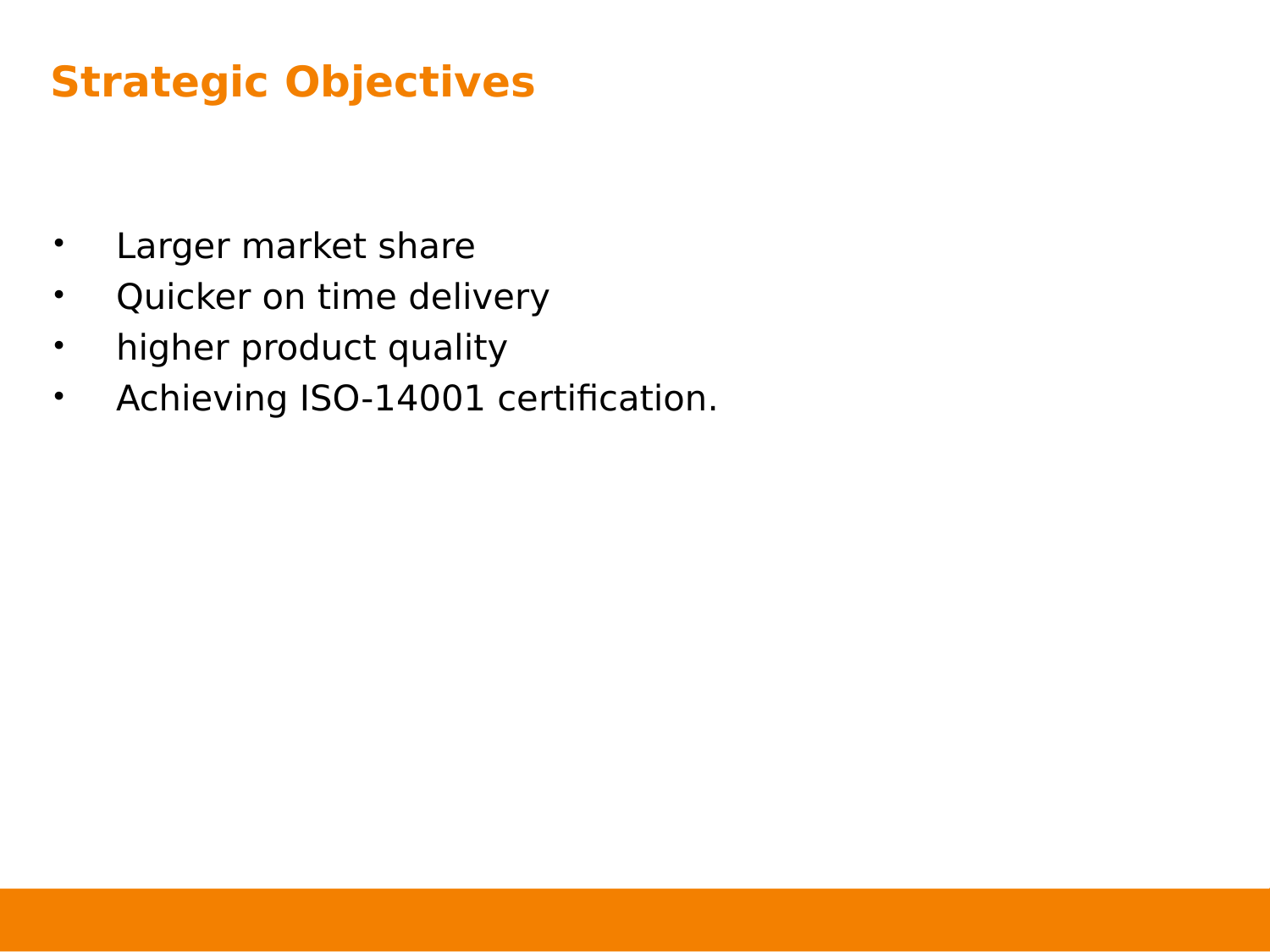

# Strategic Objectives
Larger market share
Quicker on time delivery
higher product quality
Achieving ISO-14001 certification.